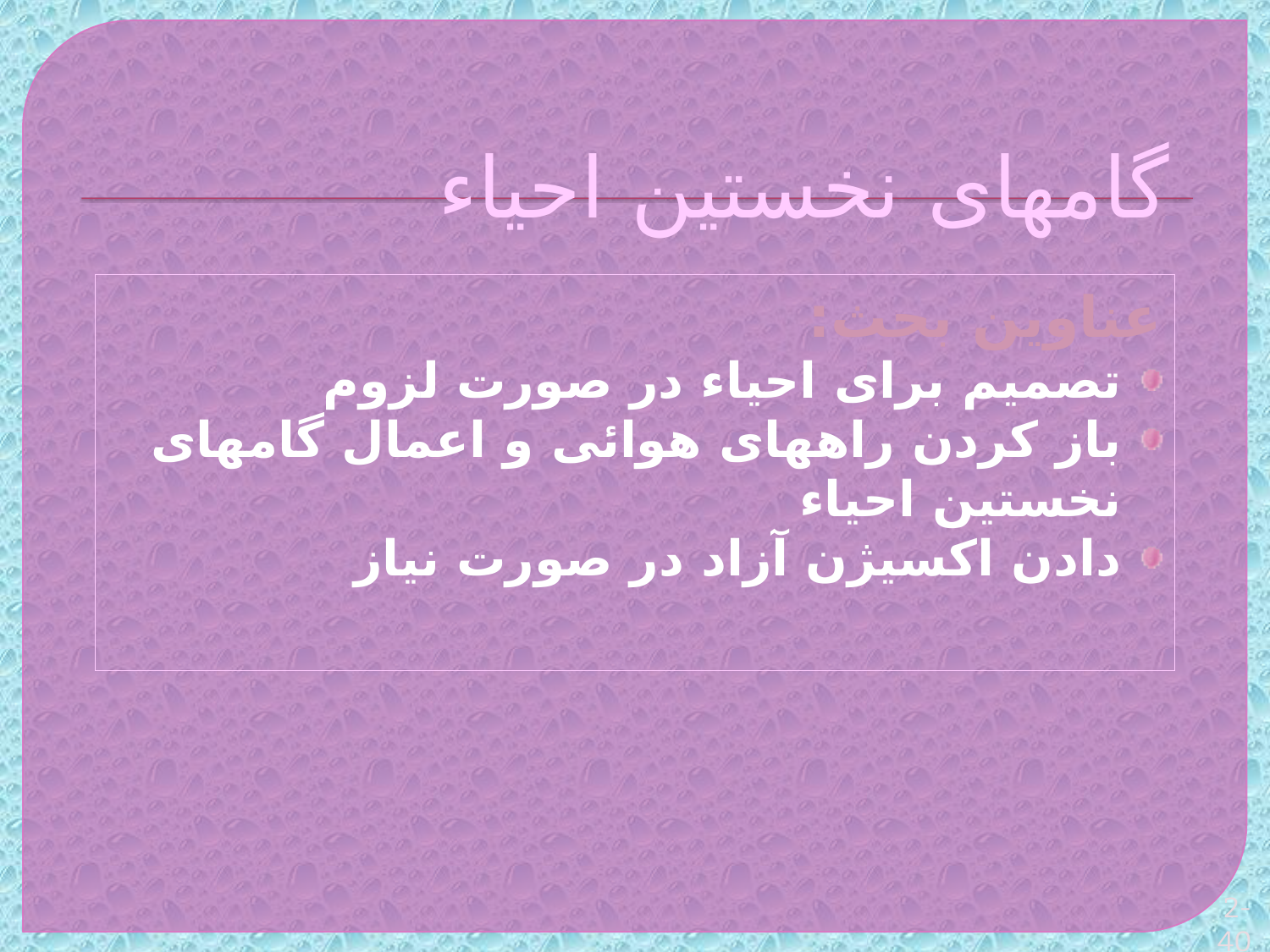

# گامهای نخستین احیاء
عناوین بحث:
تصمیم برای احیاء در صورت لزوم
باز کردن راههای هوائی و اعمال گامهای نخستین احیاء
دادن اکسیژن آزاد در صورت نیاز
2-40